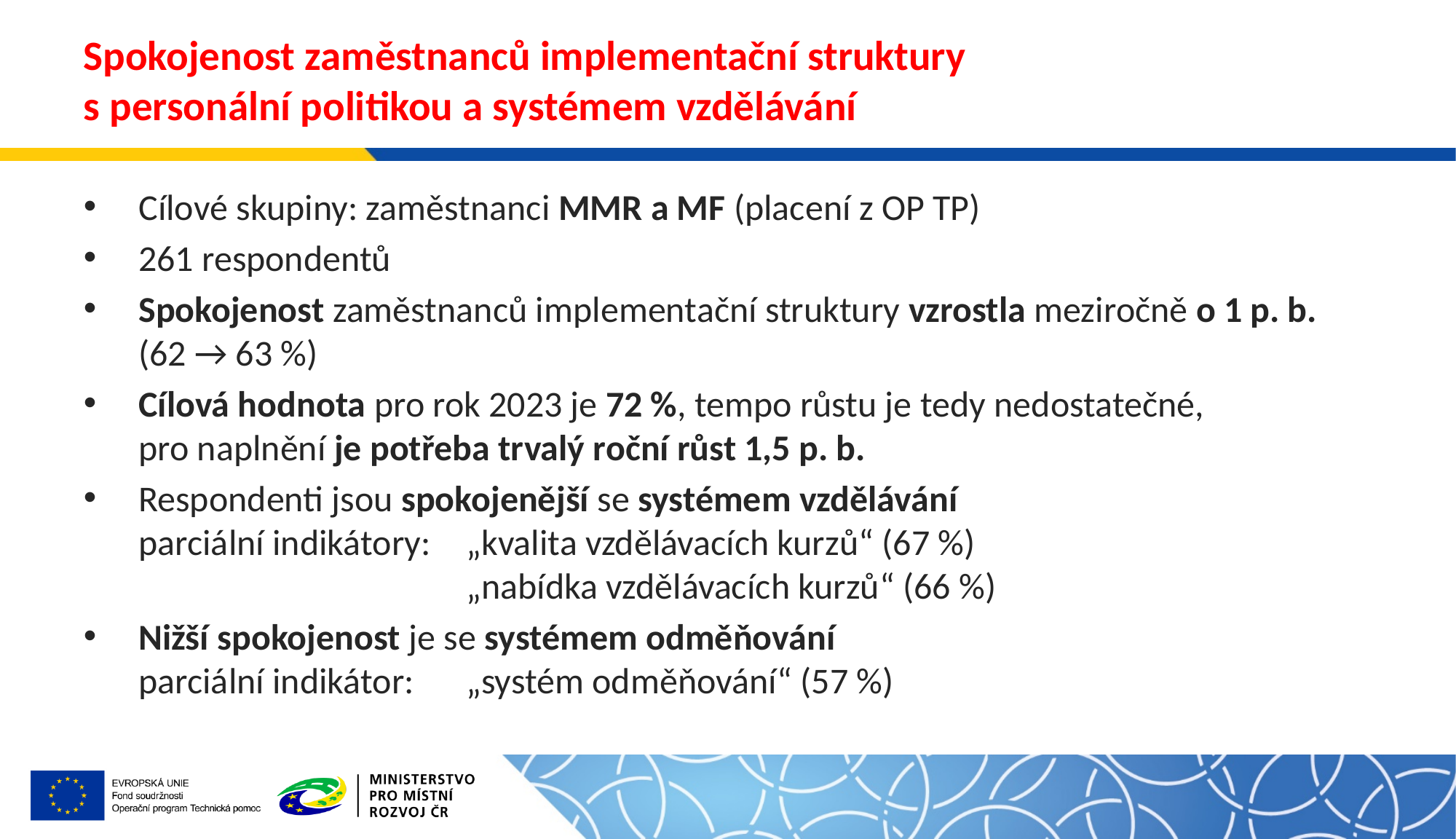

# Spokojenost zaměstnanců implementační struktury s personální politikou a systémem vzdělávání
Cílové skupiny: zaměstnanci MMR a MF (placení z OP TP)
261 respondentů
Spokojenost zaměstnanců implementační struktury vzrostla meziročně o 1 p. b.
(62 → 63 %)
Cílová hodnota pro rok 2023 je 72 %, tempo růstu je tedy nedostatečné,
pro naplnění je potřeba trvalý roční růst 1,5 p. b.
Respondenti jsou spokojenější se systémem vzdělávání
parciální indikátory:	„kvalita vzdělávacích kurzů“ (67 %)
			„nabídka vzdělávacích kurzů“ (66 %)
Nižší spokojenost je se systémem odměňování
parciální indikátor:	„systém odměňování“ (57 %)